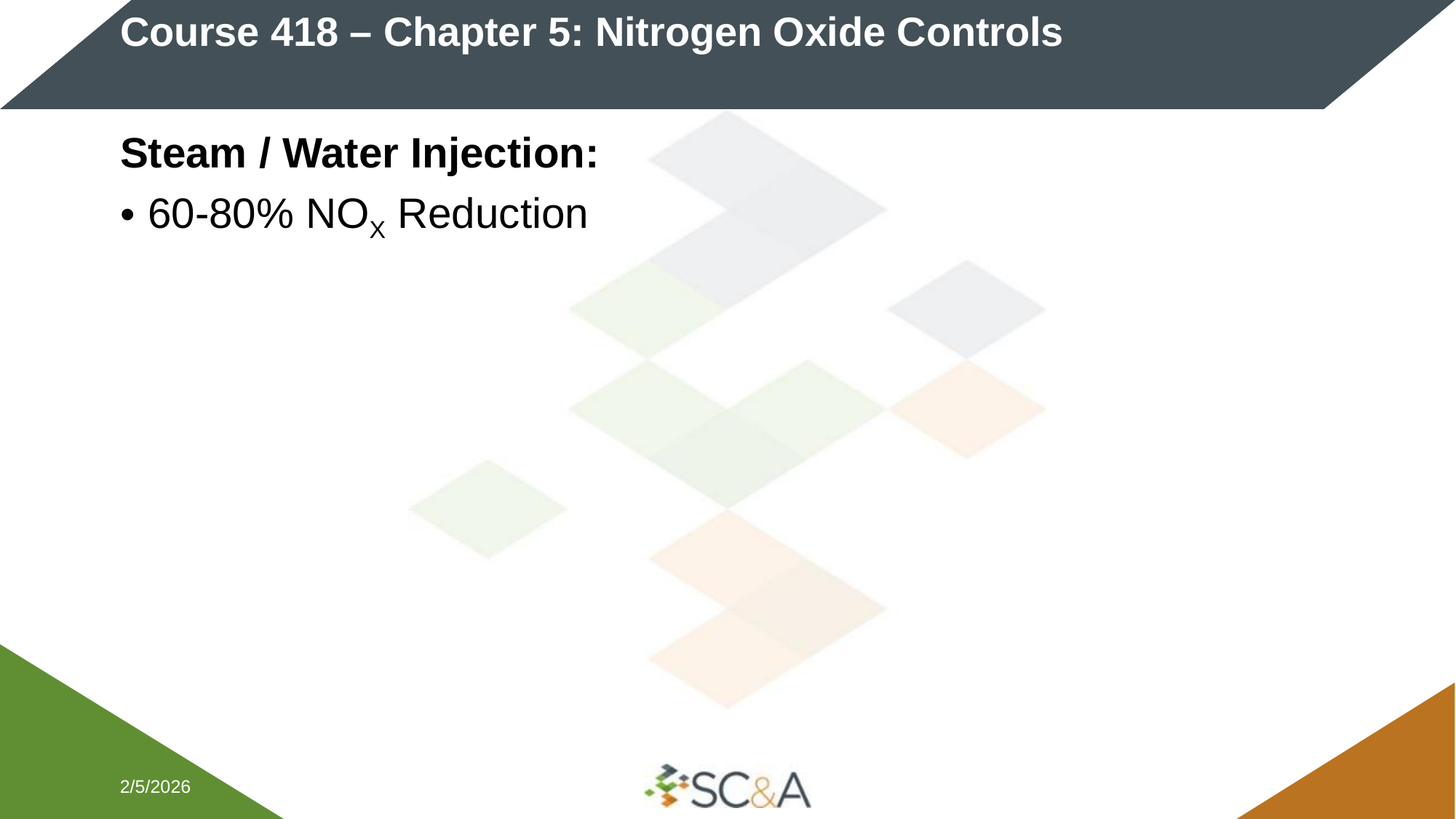

# Course 418 – Chapter 5: Nitrogen Oxide Controls
Steam / Water Injection:
60-80% NOX Reduction
2/5/2026